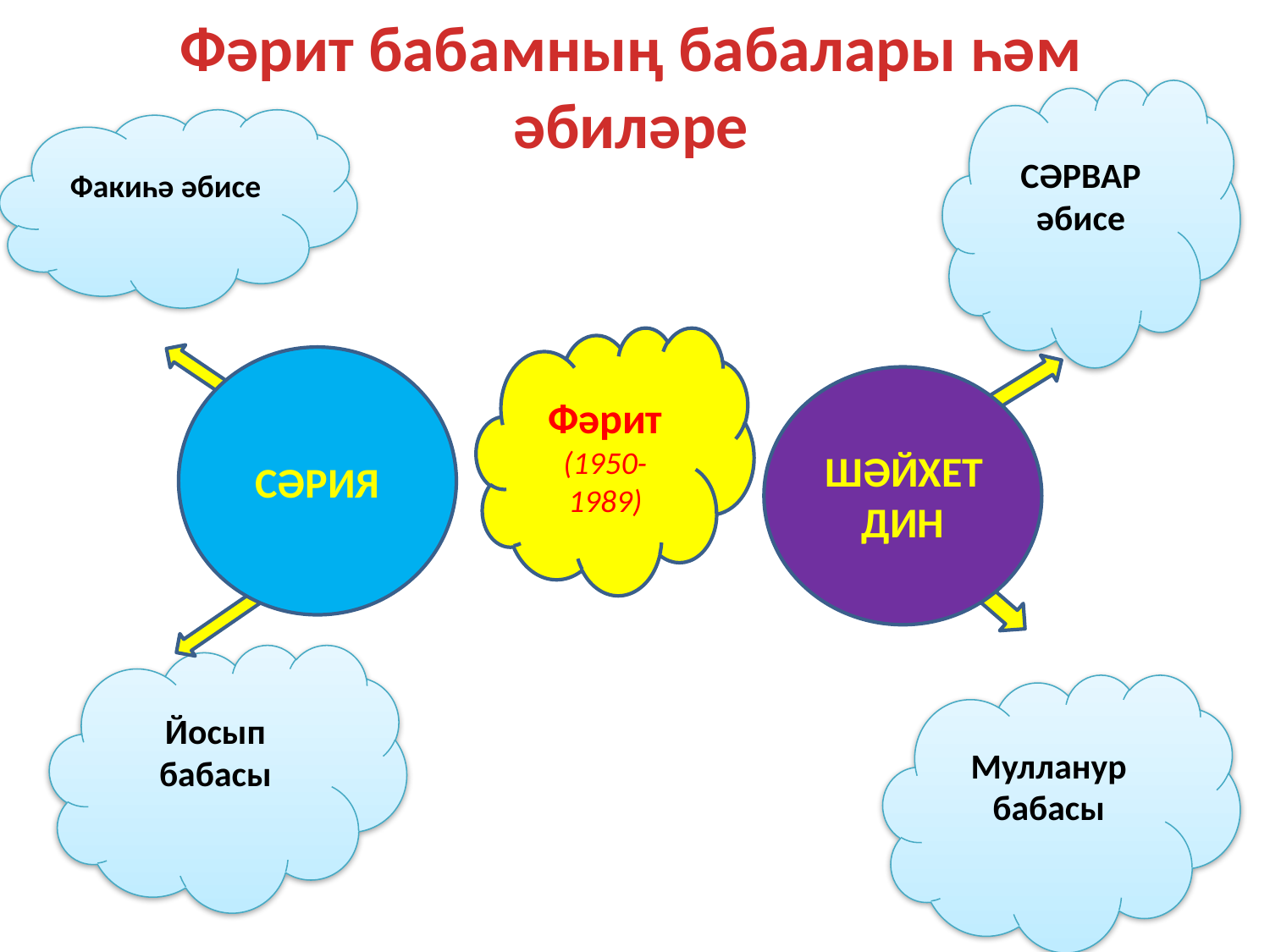

# Фәрит бабамның бабалары һәм әбиләре
СӘРВАР әбисе

Факиһә әбисе

Фәрит
(1950-1989)
СӘРИЯ

ШӘЙХЕТДИН

Йосып бабасы

Мулланур бабасы